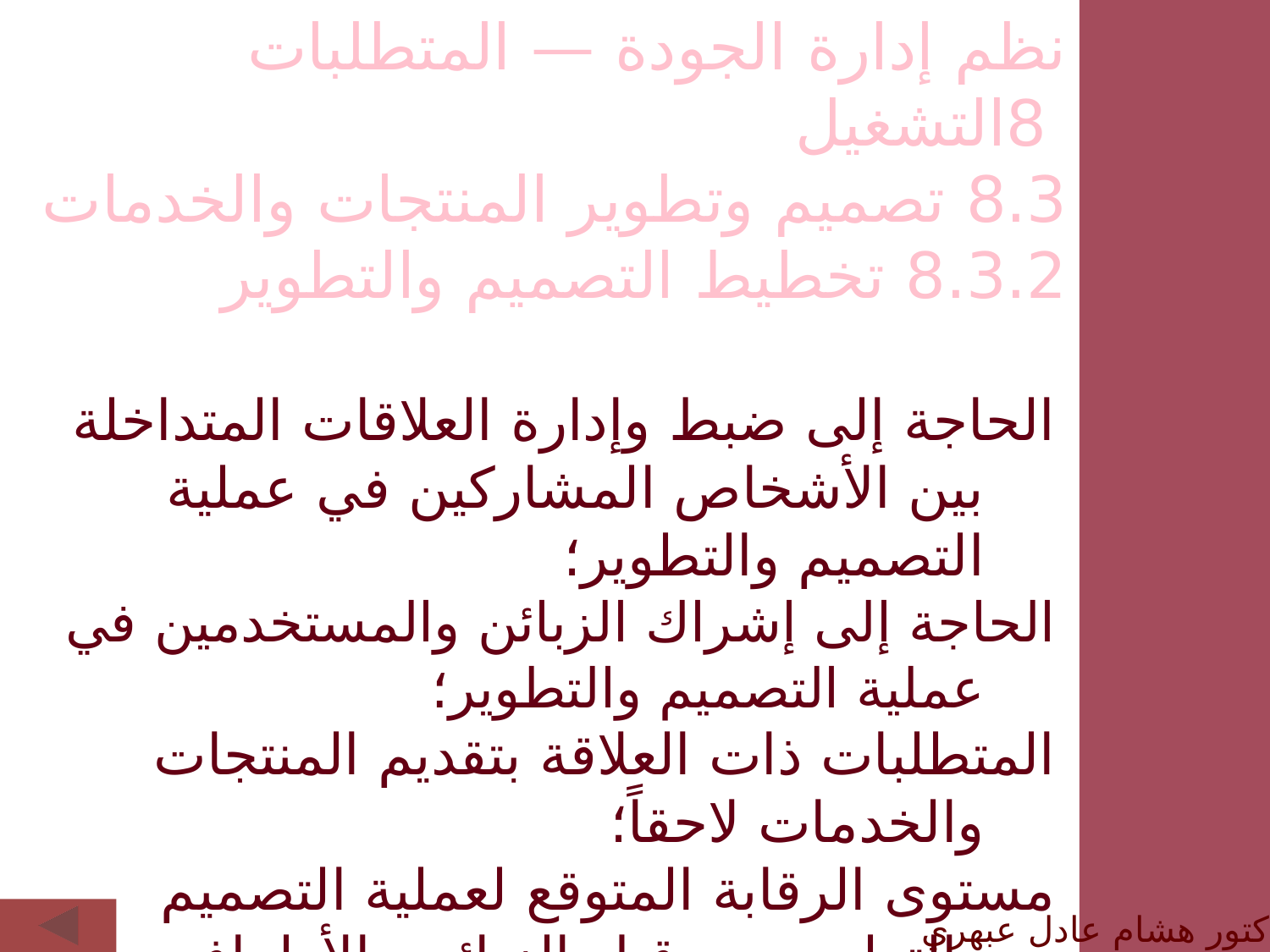

نظم إدارة الجودة — المتطلبات
 8التشغيل
8.3 تصميم وتطوير المنتجات والخدمات
8.3.2 تخطيط التصميم والتطوير

الحاجة إلى ضبط وإدارة العلاقات المتداخلة بين الأشخاص المشاركين في عملية التصميم والتطوير؛
الحاجة إلى إشراك الزبائن والمستخدمين في عملية التصميم والتطوير؛
المتطلبات ذات العلاقة بتقديم المنتجات والخدمات لاحقاً؛
مستوى الرقابة المتوقع لعملية التصميم والتطوير من قِبل الزبائن والأطراف المعنية الأخرى ذات العلاقة؛
المعلومات الموثقة المطلوبة لإثبات تلبية متطلبات التصميم والتطوير

الدكتور هشام عادل عبهري